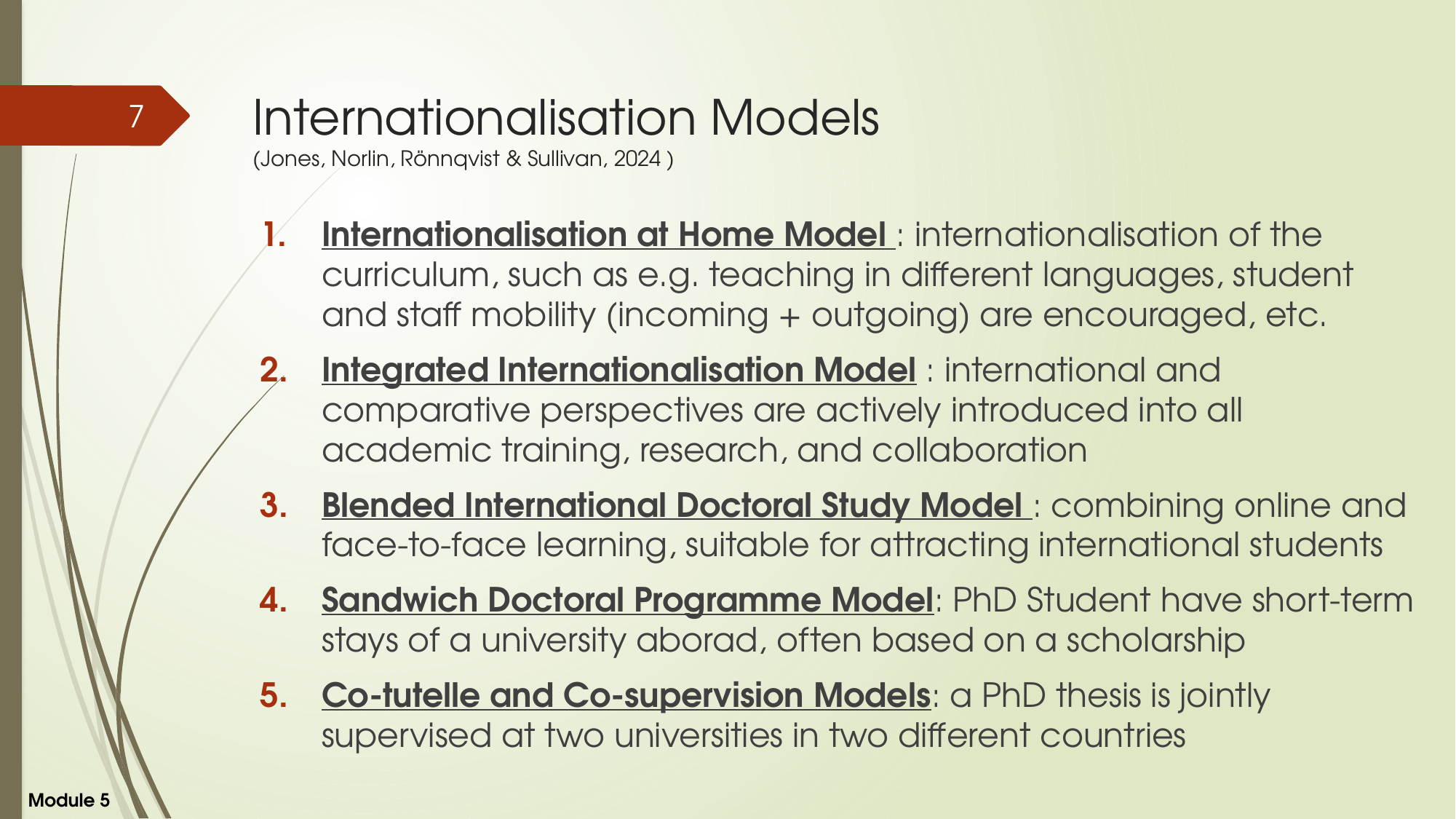

# Internationalisation Models (Jones, Norlin, Rönnqvist & Sullivan, 2024 )
7
Internationalisation at Home Model : internationalisation of the curriculum, such as e.g. teaching in different languages, student and staff mobility (incoming + outgoing) are encouraged, etc.
Integrated Internationalisation Model : international and comparative perspectives are actively introduced into all academic training, research, and collaboration
Blended International Doctoral Study Model : combining online and face-to-face learning, suitable for attracting international students
Sandwich Doctoral Programme Model: PhD Student have short-term stays of a university aborad, often based on a scholarship
Co-tutelle and Co-supervision Models: a PhD thesis is jointly supervised at two universities in two different countries